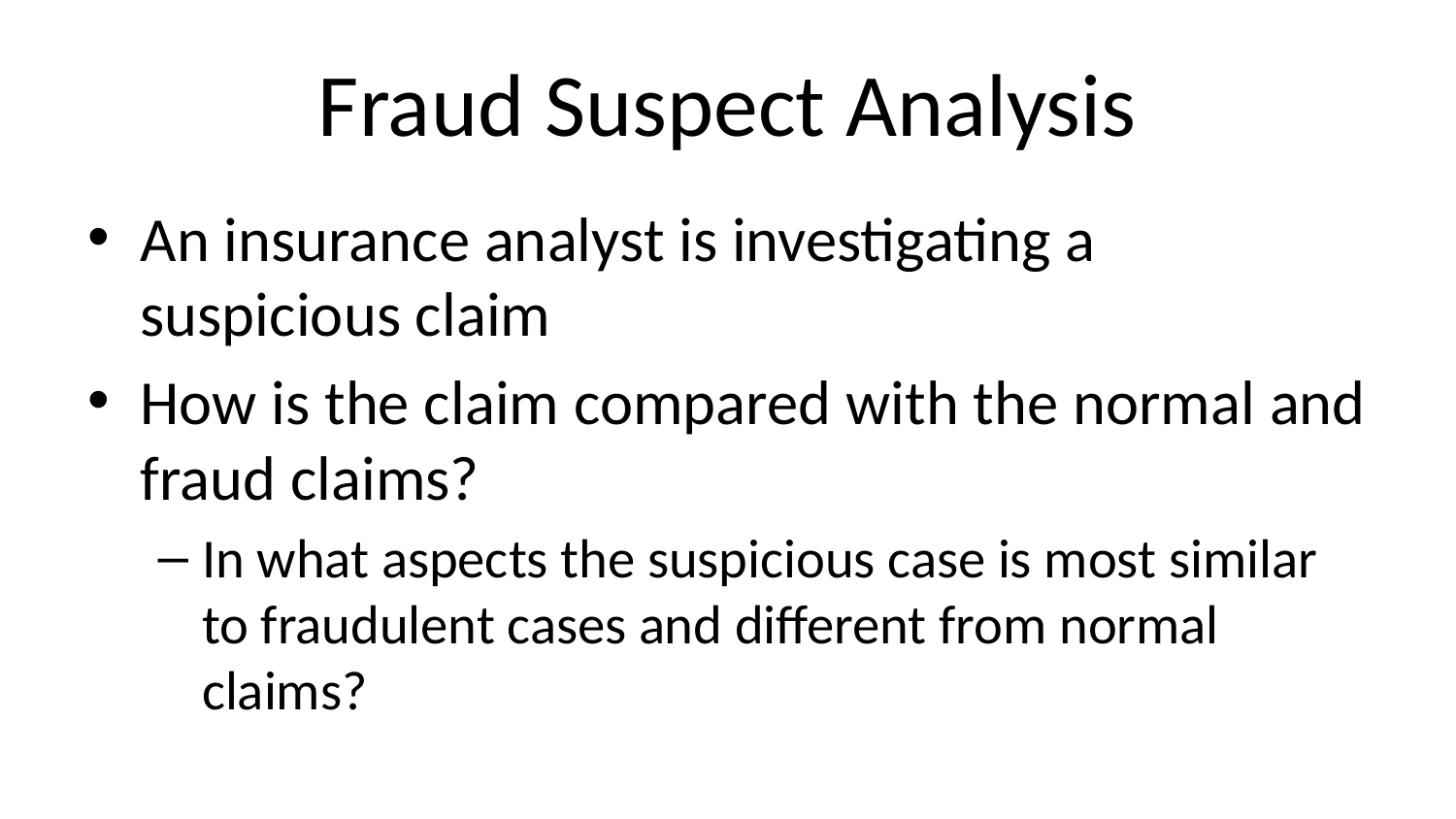

# Fraud Suspect Analysis
An insurance analyst is investigating a suspicious claim
How is the claim compared with the normal and fraud claims?
In what aspects the suspicious case is most similar to fraudulent cases and different from normal claims?